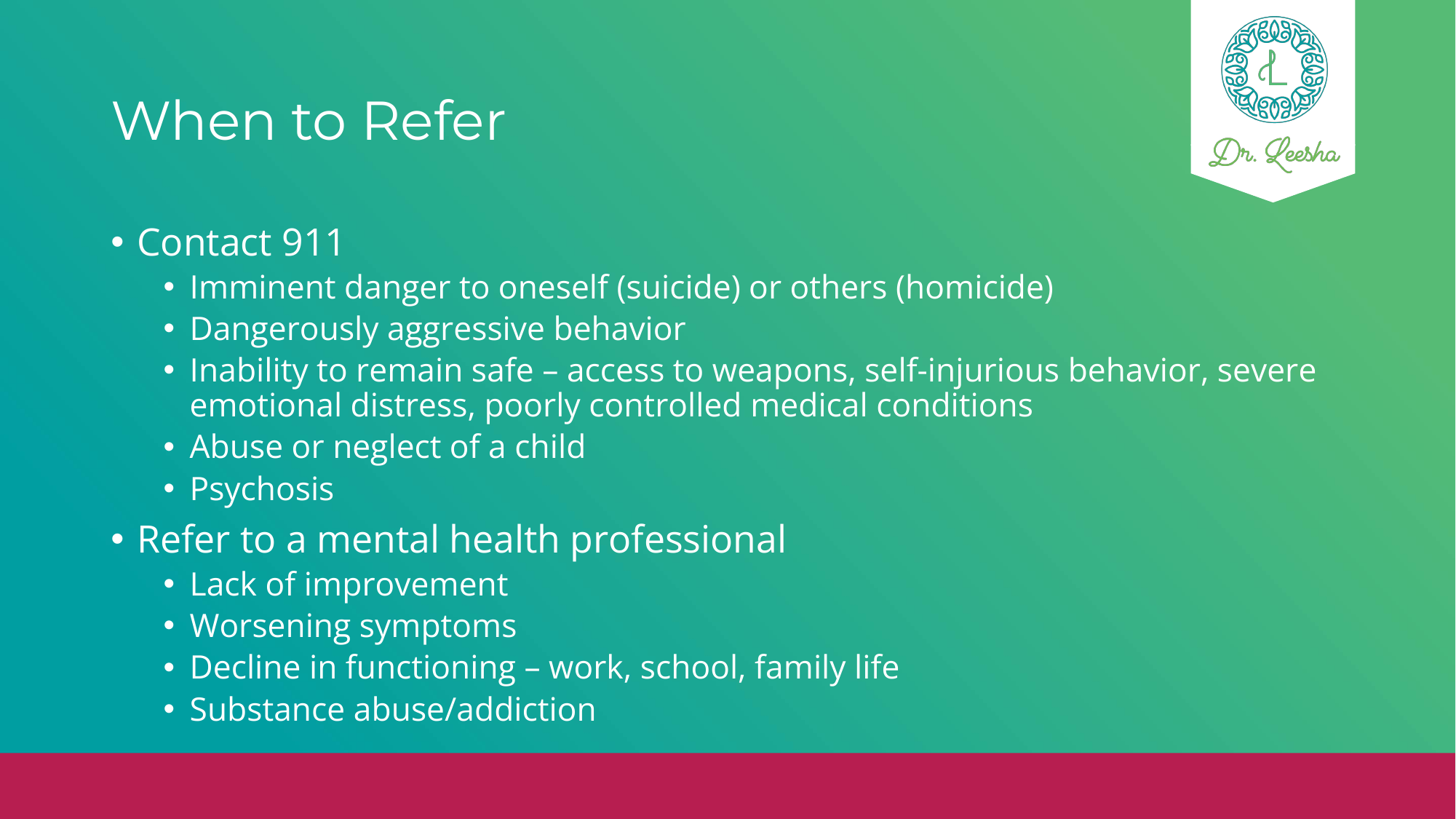

# When to Refer
Contact 911
Imminent danger to oneself (suicide) or others (homicide)
Dangerously aggressive behavior
Inability to remain safe – access to weapons, self-injurious behavior, severe emotional distress, poorly controlled medical conditions
Abuse or neglect of a child
Psychosis
Refer to a mental health professional
Lack of improvement
Worsening symptoms
Decline in functioning – work, school, family life
Substance abuse/addiction